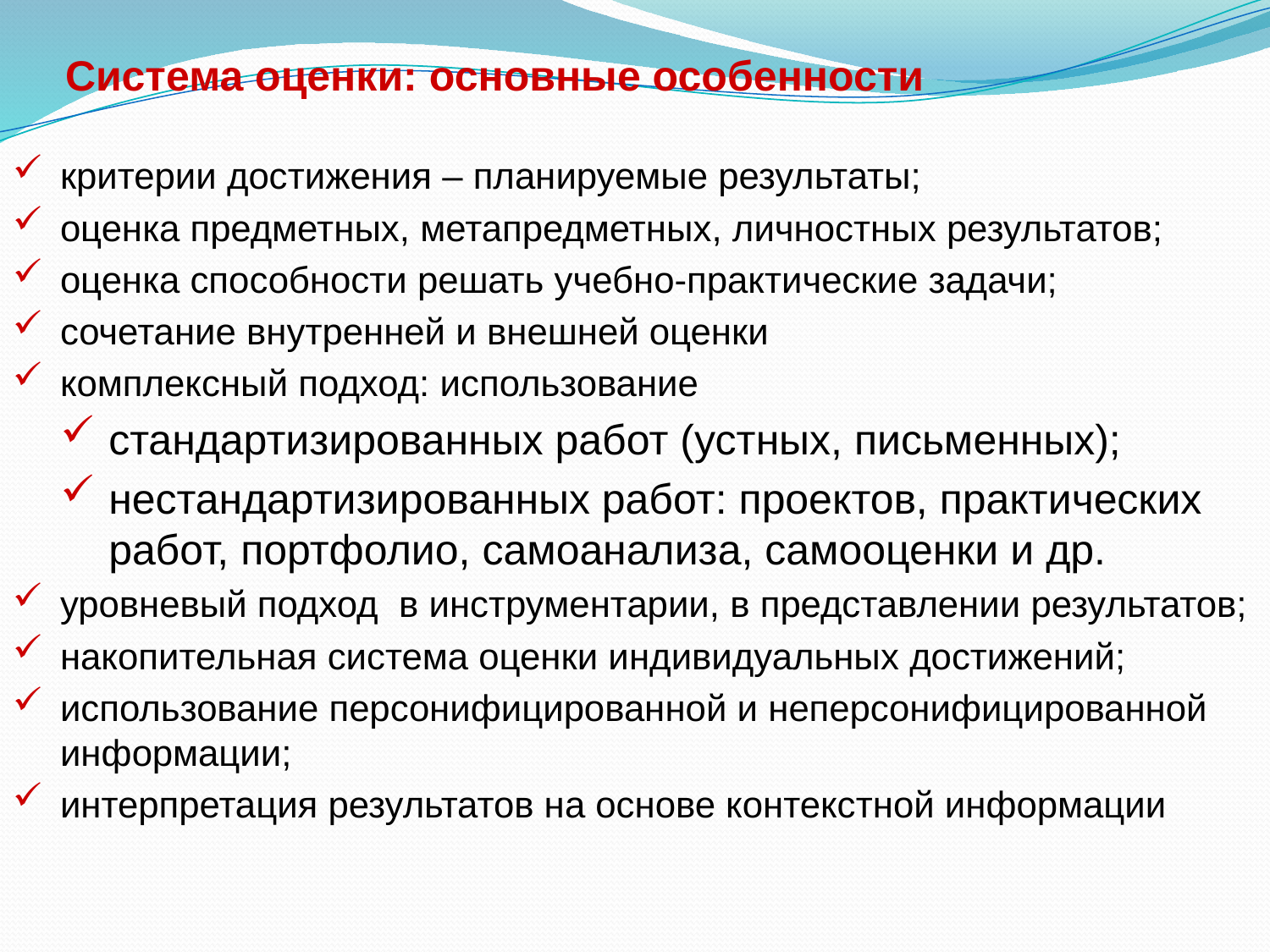

Система оценки: основные особенности
критерии достижения – планируемые результаты;
оценка предметных, метапредметных, личностных результатов;
оценка способности решать учебно-практические задачи;
сочетание внутренней и внешней оценки
комплексный подход: использование
стандартизированных работ (устных, письменных);
нестандартизированных работ: проектов, практических работ, портфолио, самоанализа, самооценки и др.
уровневый подход  в инструментарии, в представлении результатов;
накопительная система оценки индивидуальных достижений;
использование персонифицированной и неперсонифицированной информации;
интерпретация результатов на основе контекстной информации